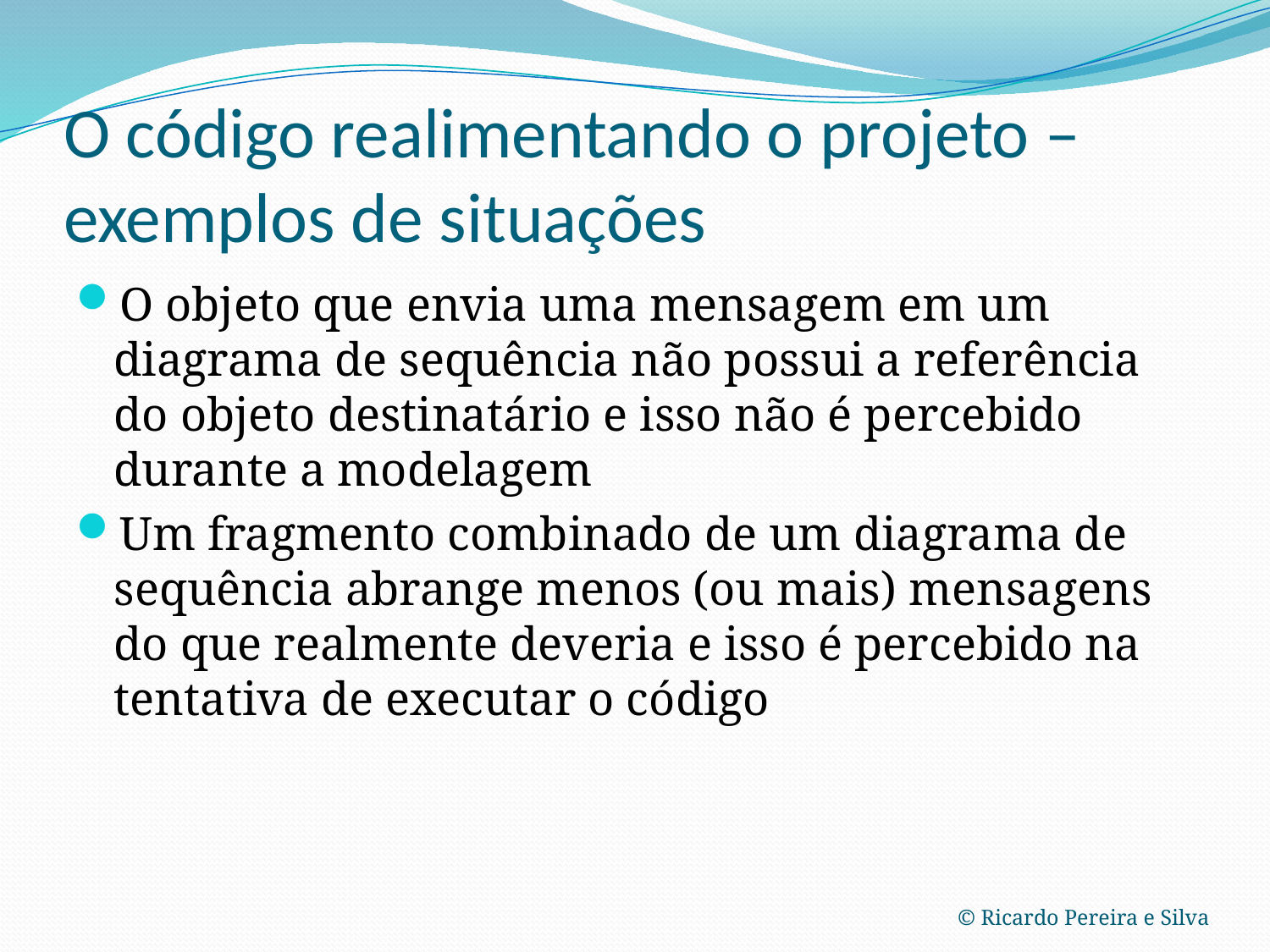

# O código realimentando o projeto – exemplos de situações
O objeto que envia uma mensagem em um diagrama de sequência não possui a referência do objeto destinatário e isso não é percebido durante a modelagem
Um fragmento combinado de um diagrama de sequência abrange menos (ou mais) mensagens do que realmente deveria e isso é percebido na tentativa de executar o código

© Ricardo Pereira e Silva